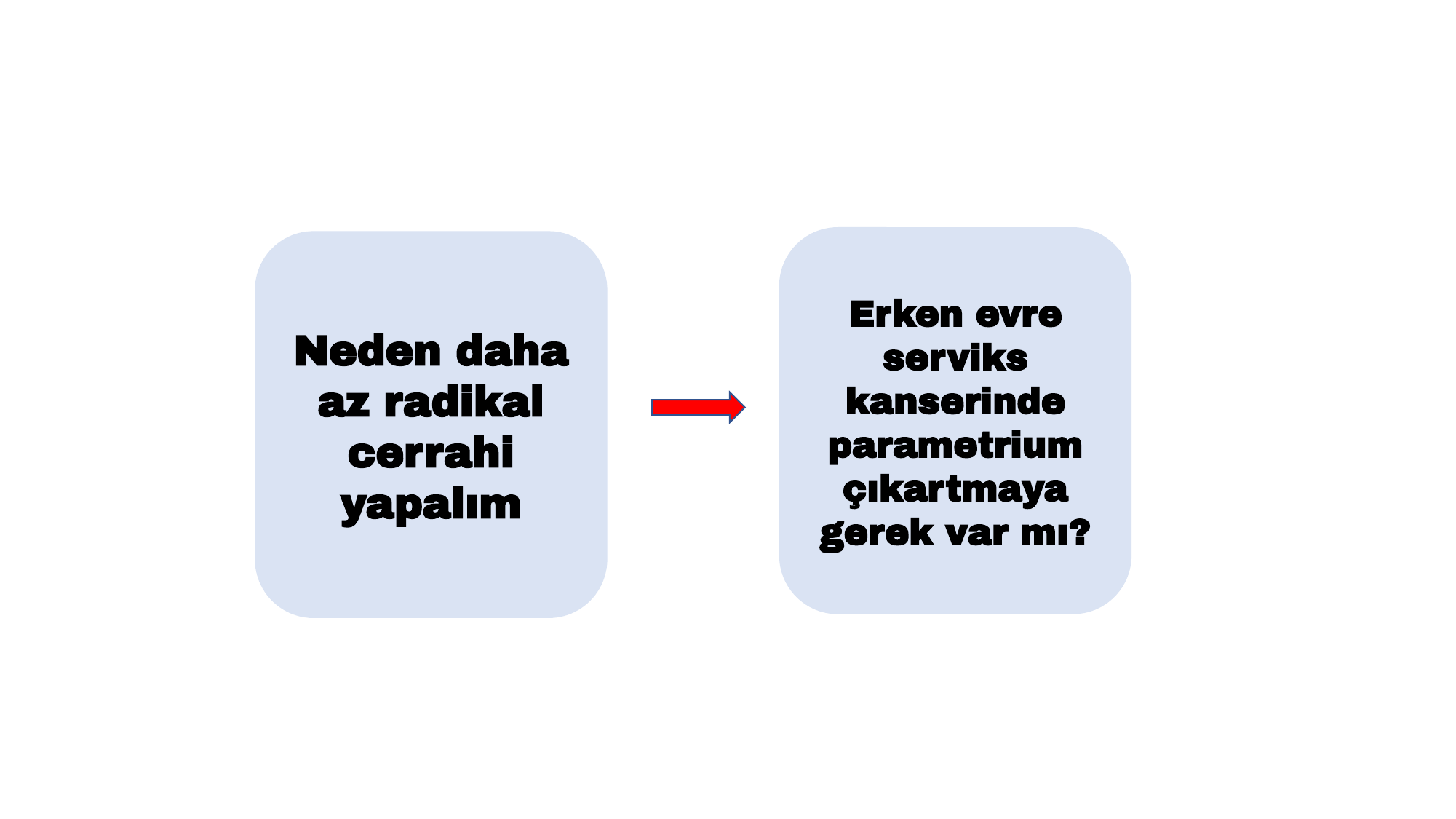

Erken evre serviks kanserinde parametrium çıkartmaya gerek var mı?
Neden daha az radikal cerrahi yapalım